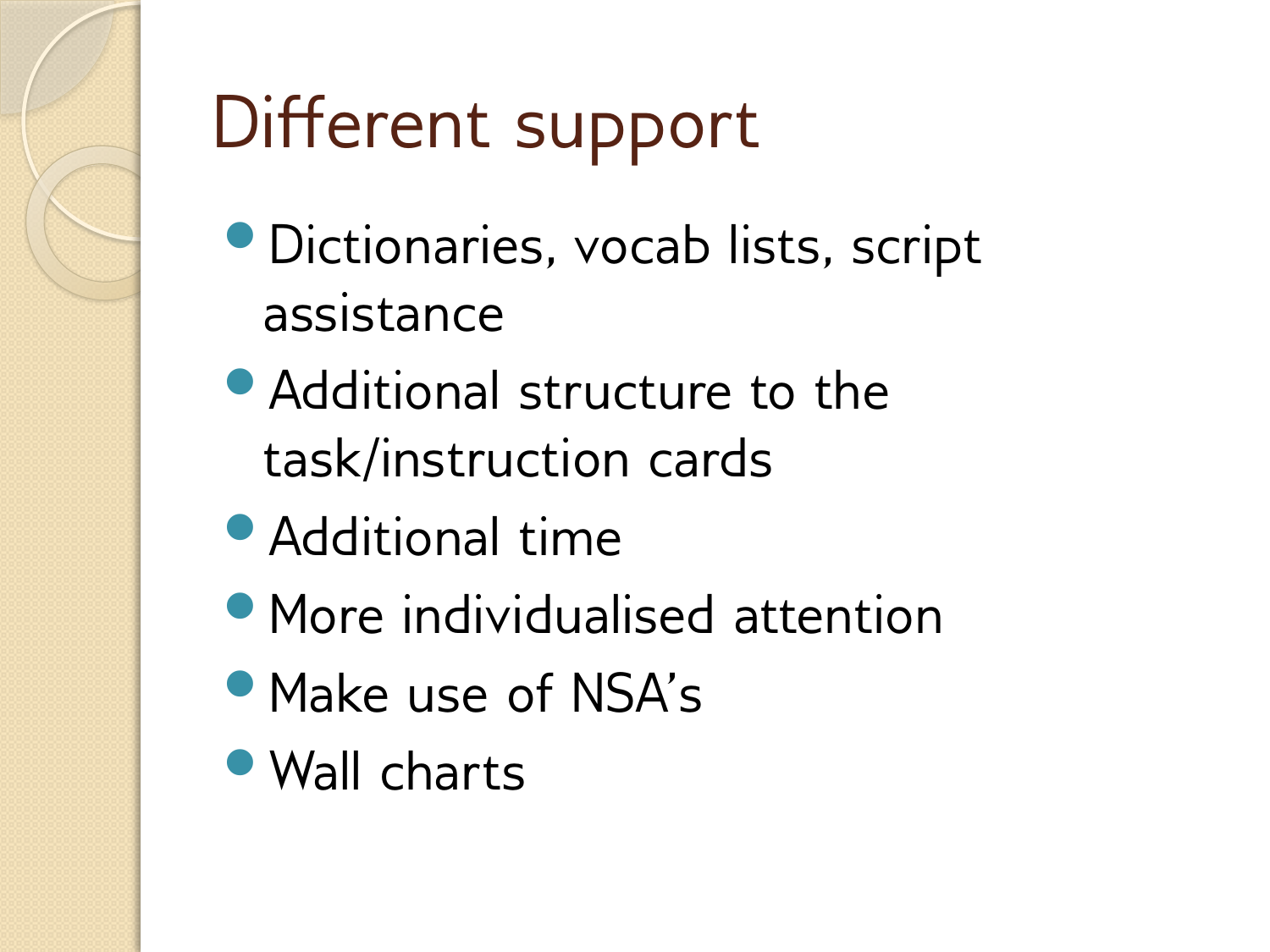

# Different support
Dictionaries, vocab lists, script assistance
Additional structure to the task/instruction cards
Additional time
More individualised attention
Make use of NSA’s
Wall charts